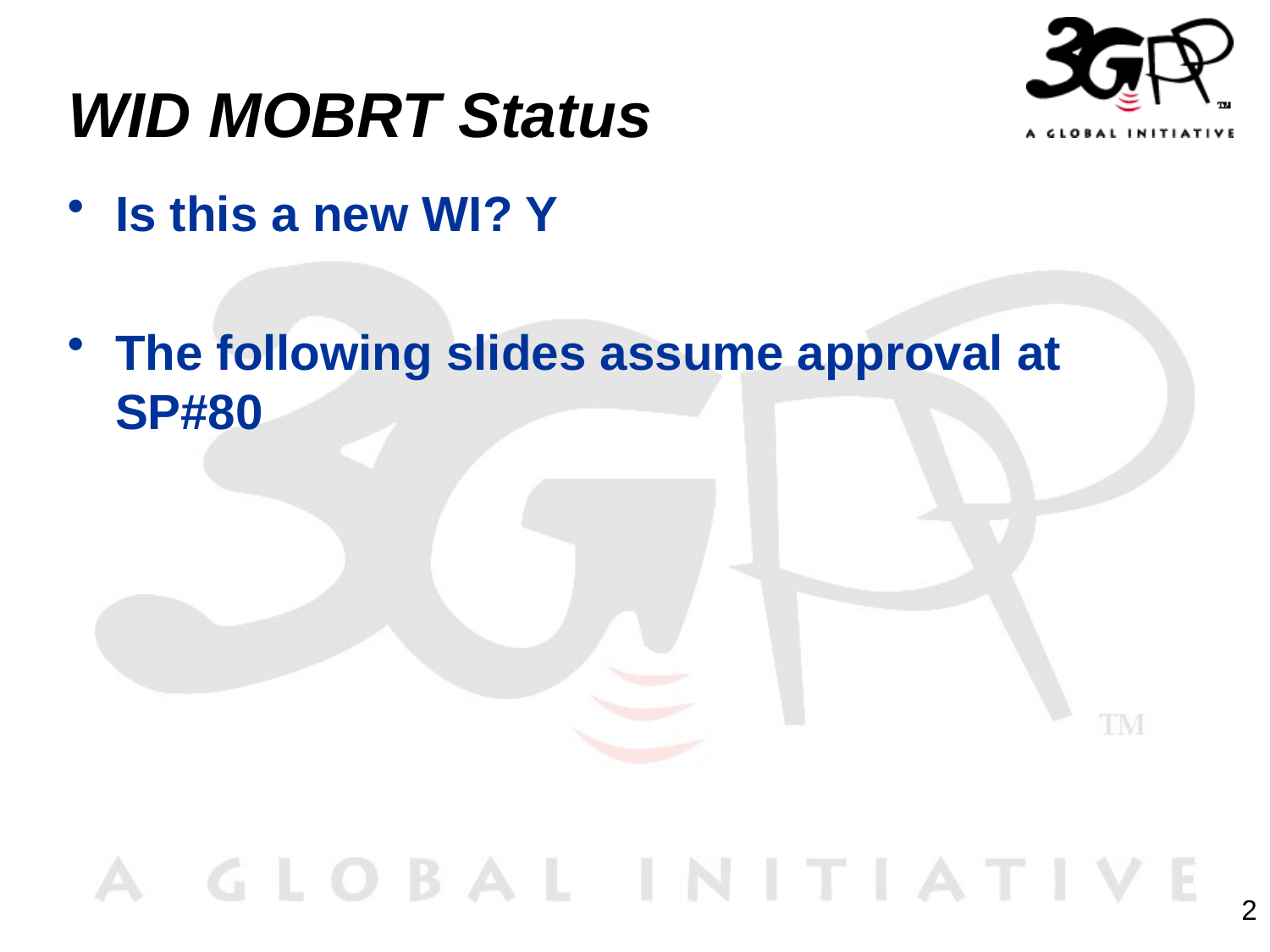

# WID MOBRT Status
Is this a new WI? Y

The following slides assume approval at SP#80
2